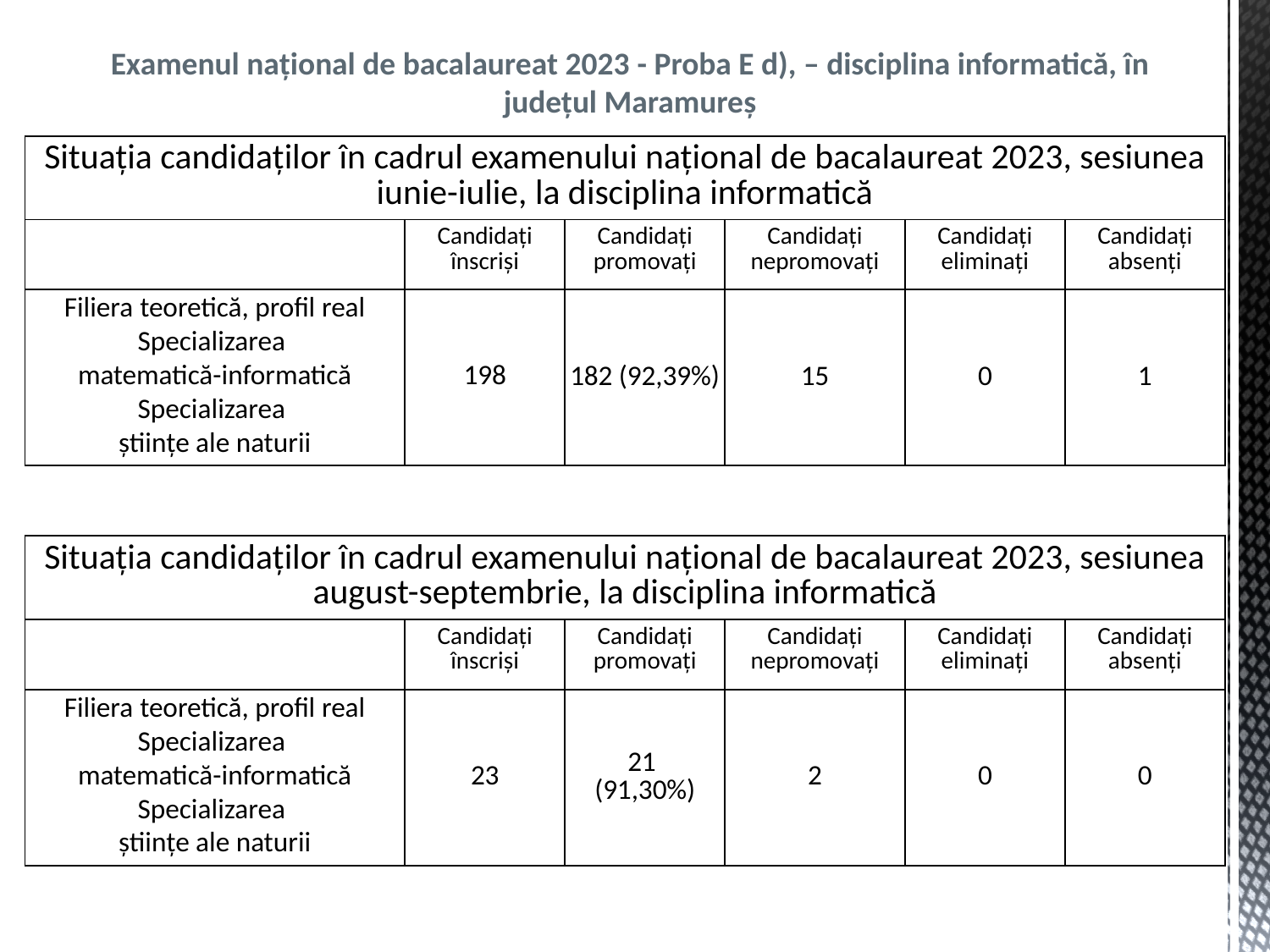

# Examenul național de bacalaureat 2023 - Proba E d), – disciplina informatică, în județul Maramureș

| Situaţia candidaţilor în cadrul examenului național de bacalaureat 2023, sesiunea iunie-iulie, la disciplina informatică |  |  |  |  |  |
| --- | --- | --- | --- | --- | --- |
|  | Candidaţi înscrişi | Candidaţi promovați | Candidaţi nepromovați | Candidați eliminați | Candidați absenți |
| Filiera teoretică, profil real Specializarea matematică-informatică Specializarea ştiinţe ale naturii | 198 | 182 (92,39%) | 15 | 0 | 1 |
| Situaţia candidaţilor în cadrul examenului național de bacalaureat 2023, sesiunea august-septembrie, la disciplina informatică |  |  |  |  |  |
| --- | --- | --- | --- | --- | --- |
|  | Candidaţi înscrişi | Candidaţi promovați | Candidaţi nepromovați | Candidați eliminați | Candidați absenți |
| Filiera teoretică, profil real Specializarea matematică-informatică Specializarea ştiinţe ale naturii | 23 | 21 (91,30%) | 2 | 0 | 0 |